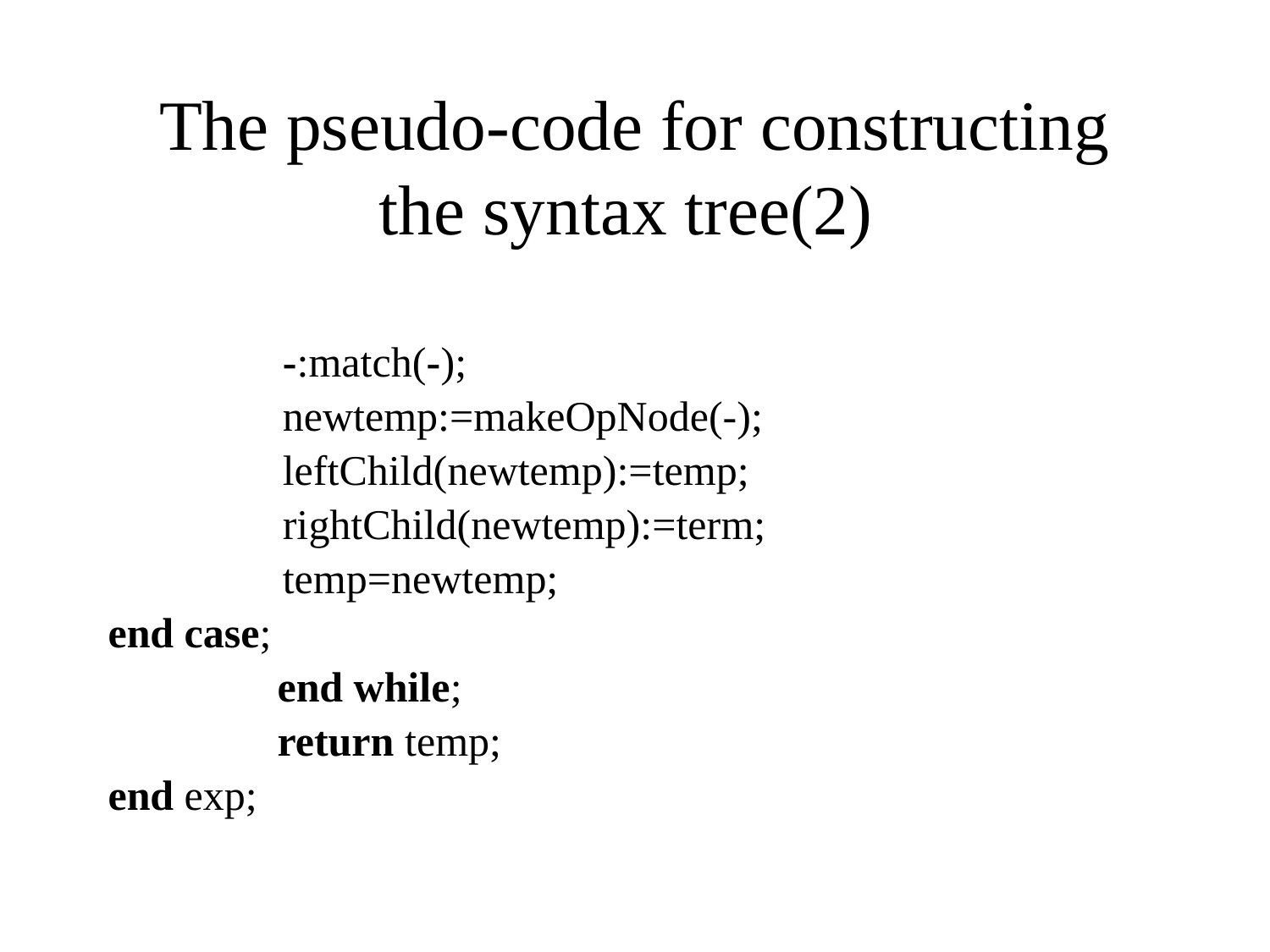

# The pseudo-code for constructing the syntax tree(2)

		-:match(-);
   		newtemp:=makeOpNode(-);
   		leftChild(newtemp):=temp;
   		rightChild(newtemp):=term;
   		temp=newtemp;
end case;
                end while;
                return temp;
end exp;